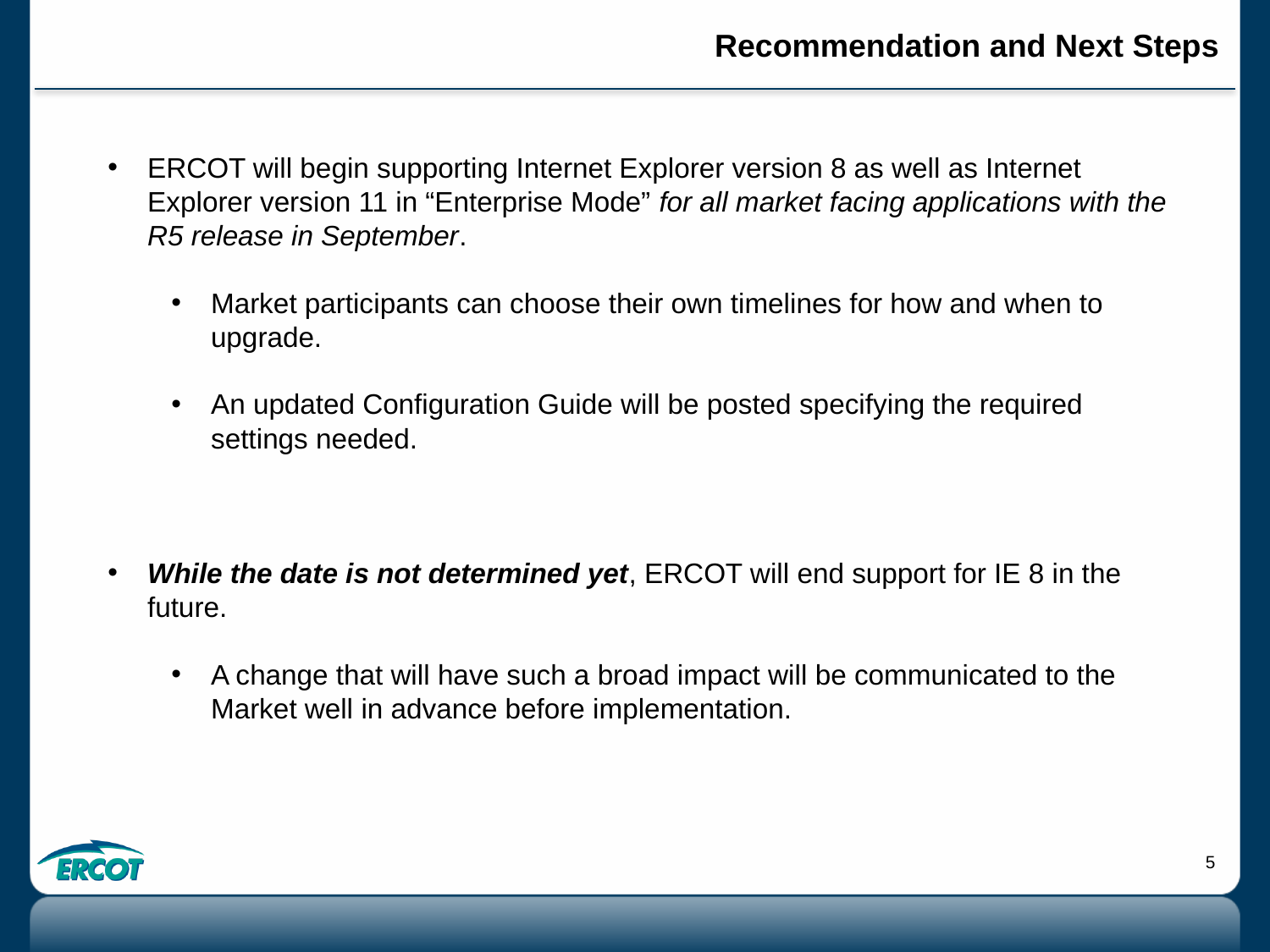

# Recommendation and Next Steps

ERCOT will begin supporting Internet Explorer version 8 as well as Internet Explorer version 11 in “Enterprise Mode” for all market facing applications with the R5 release in September.

Market participants can choose their own timelines for how and when to upgrade.
An updated Configuration Guide will be posted specifying the required settings needed.

While the date is not determined yet, ERCOT will end support for IE 8 in the future.
A change that will have such a broad impact will be communicated to the Market well in advance before implementation.